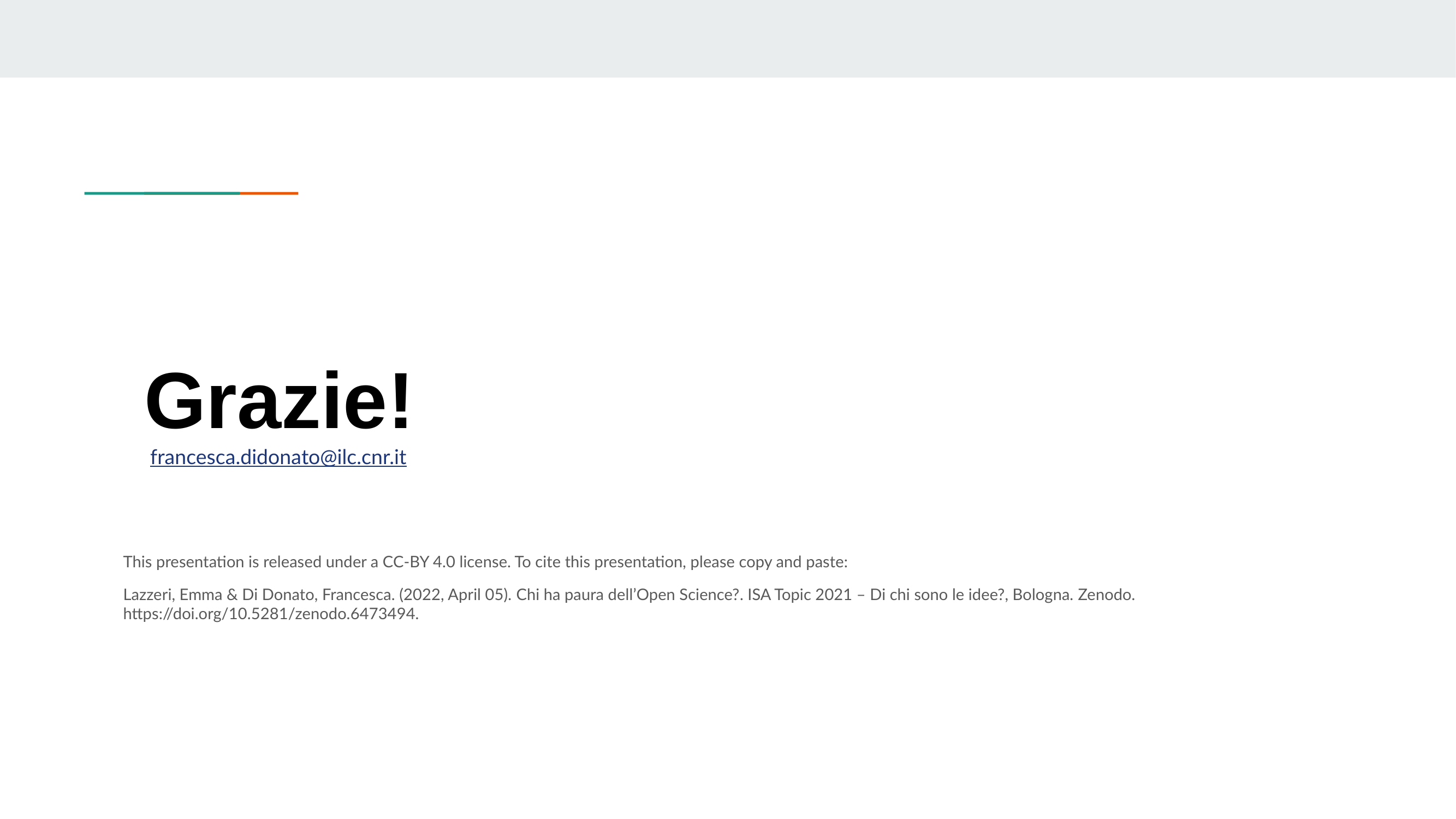

Grazie!
 francesca.didonato@ilc.cnr.it
This presentation is released under a CC-BY 4.0 license. To cite this presentation, please copy and paste:
Lazzeri, Emma & Di Donato, Francesca. (2022, April 05). Chi ha paura dell’Open Science?. ISA Topic 2021 – Di chi sono le idee?, Bologna. Zenodo. https://doi.org/10.5281/zenodo.6473494.